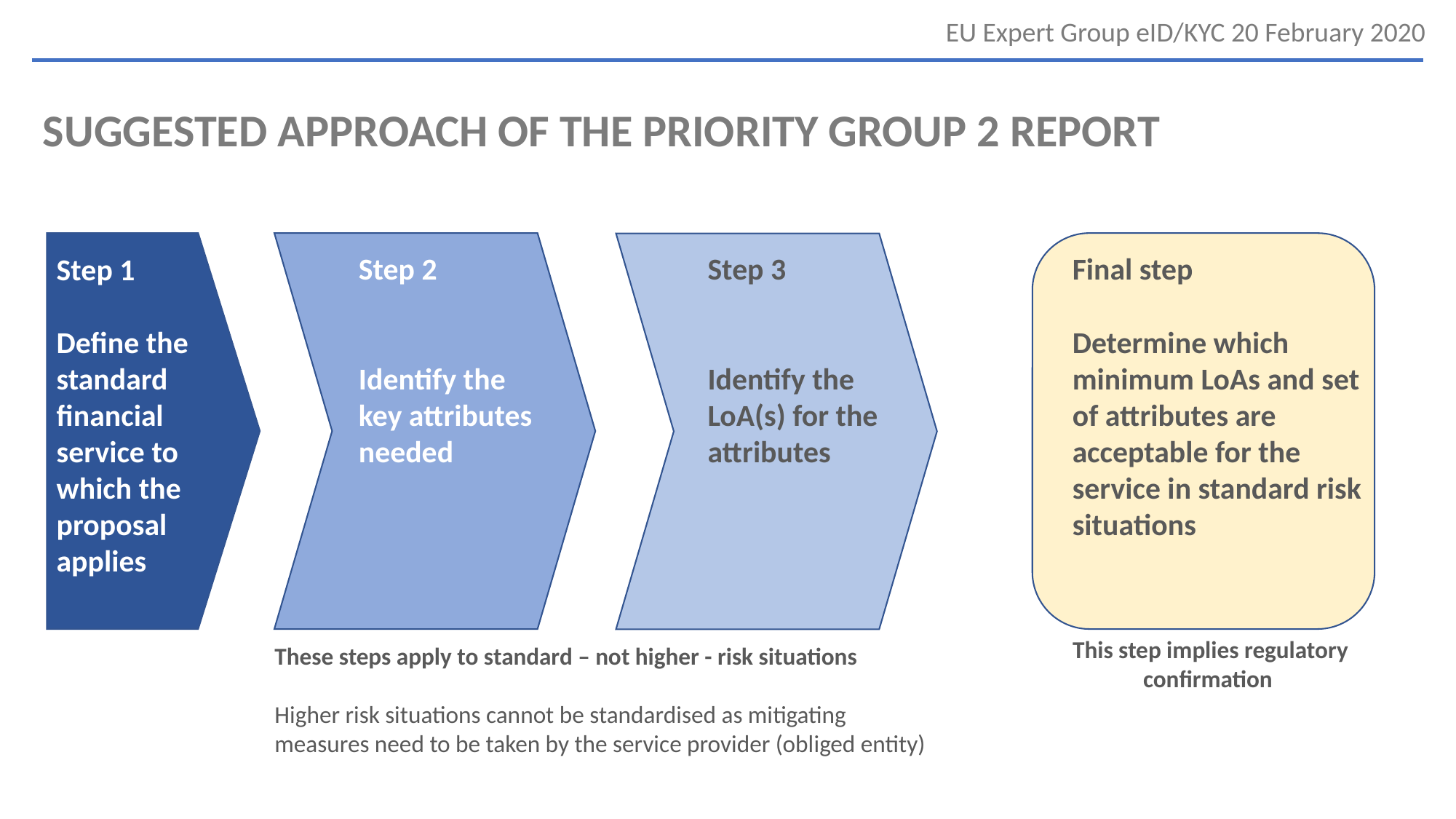

# SUGGESTED APPROACH OF THE PRIORITY GROUP 2 REPORT

Step 3

Identify the LoA(s) for the attributes
Final step

Determine which minimum LoAs and set of attributes are acceptable for the service in standard risk situations
Step 1

Define the standard financial service to which the proposal  applies
Step 2

Identify the key attributes needed

This step implies regulatory confirmation
These steps apply to standard – not higher - risk situations

Higher risk situations cannot be standardised as mitigating measures need to be taken by the service provider (obliged entity)